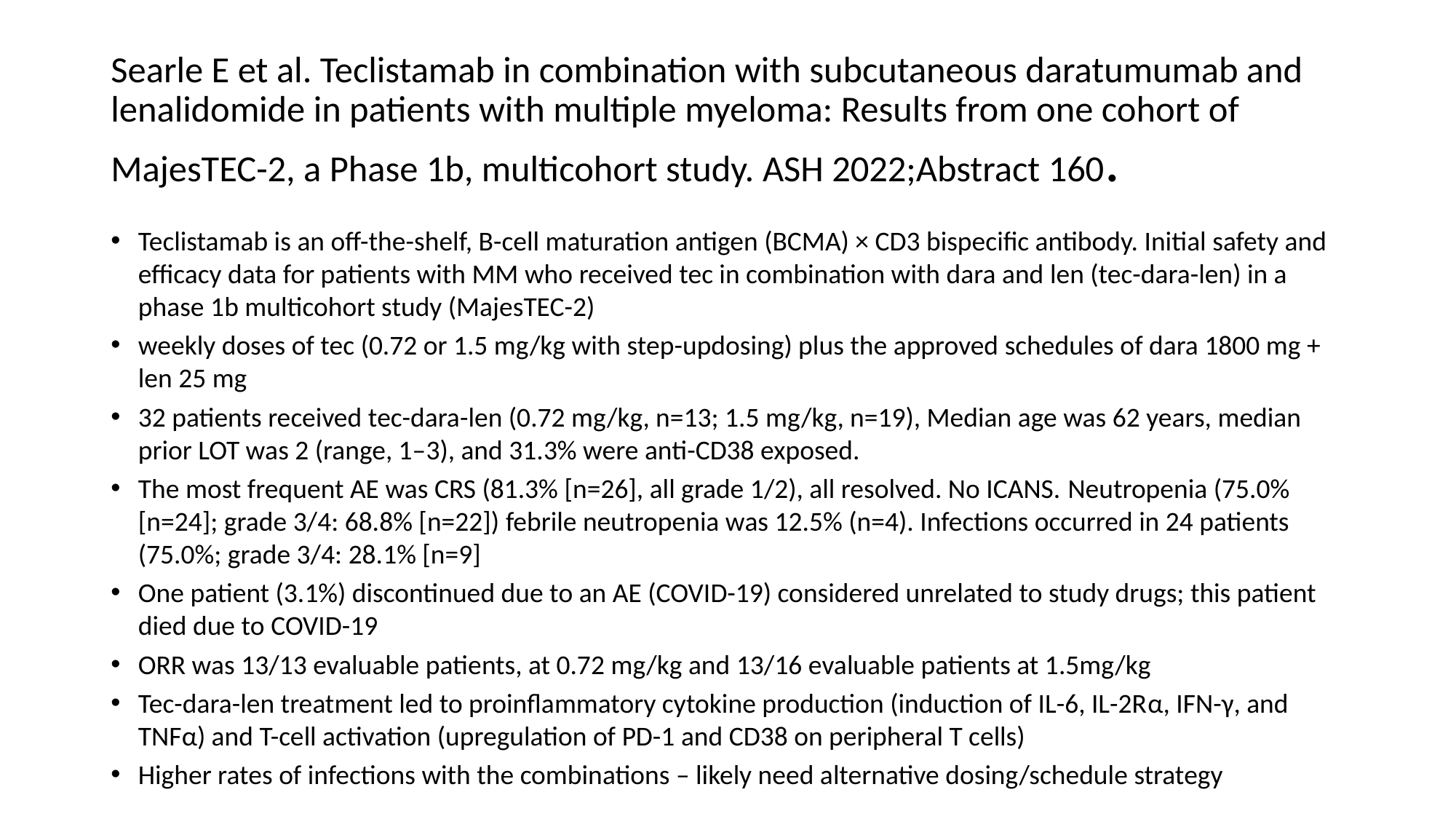

# Searle E et al. Teclistamab in combination with subcutaneous daratumumab and lenalidomide in patients with multiple myeloma: Results from one cohort of MajesTEC-2, a Phase 1b, multicohort study. ASH 2022;Abstract 160.
Teclistamab is an off-the-shelf, B-cell maturation antigen (BCMA) × CD3 bispecific antibody. Initial safety and efficacy data for patients with MM who received tec in combination with dara and len (tec-dara-len) in a phase 1b multicohort study (MajesTEC-2)
weekly doses of tec (0.72 or 1.5 mg/kg with step-updosing) plus the approved schedules of dara 1800 mg + len 25 mg
32 patients received tec-dara-len (0.72 mg/kg, n=13; 1.5 mg/kg, n=19), Median age was 62 years, median prior LOT was 2 (range, 1–3), and 31.3% were anti-CD38 exposed.
The most frequent AE was CRS (81.3% [n=26], all grade 1/2), all resolved. No ICANS. Neutropenia (75.0% [n=24]; grade 3/4: 68.8% [n=22]) febrile neutropenia was 12.5% (n=4). Infections occurred in 24 patients (75.0%; grade 3/4: 28.1% [n=9]
One patient (3.1%) discontinued due to an AE (COVID-19) considered unrelated to study drugs; this patient died due to COVID-19
ORR was 13/13 evaluable patients, at 0.72 mg/kg and 13/16 evaluable patients at 1.5mg/kg
Tec-dara-len treatment led to proinflammatory cytokine production (induction of IL-6, IL-2Rα, IFN-γ, and TNFα) and T-cell activation (upregulation of PD-1 and CD38 on peripheral T cells)
Higher rates of infections with the combinations – likely need alternative dosing/schedule strategy